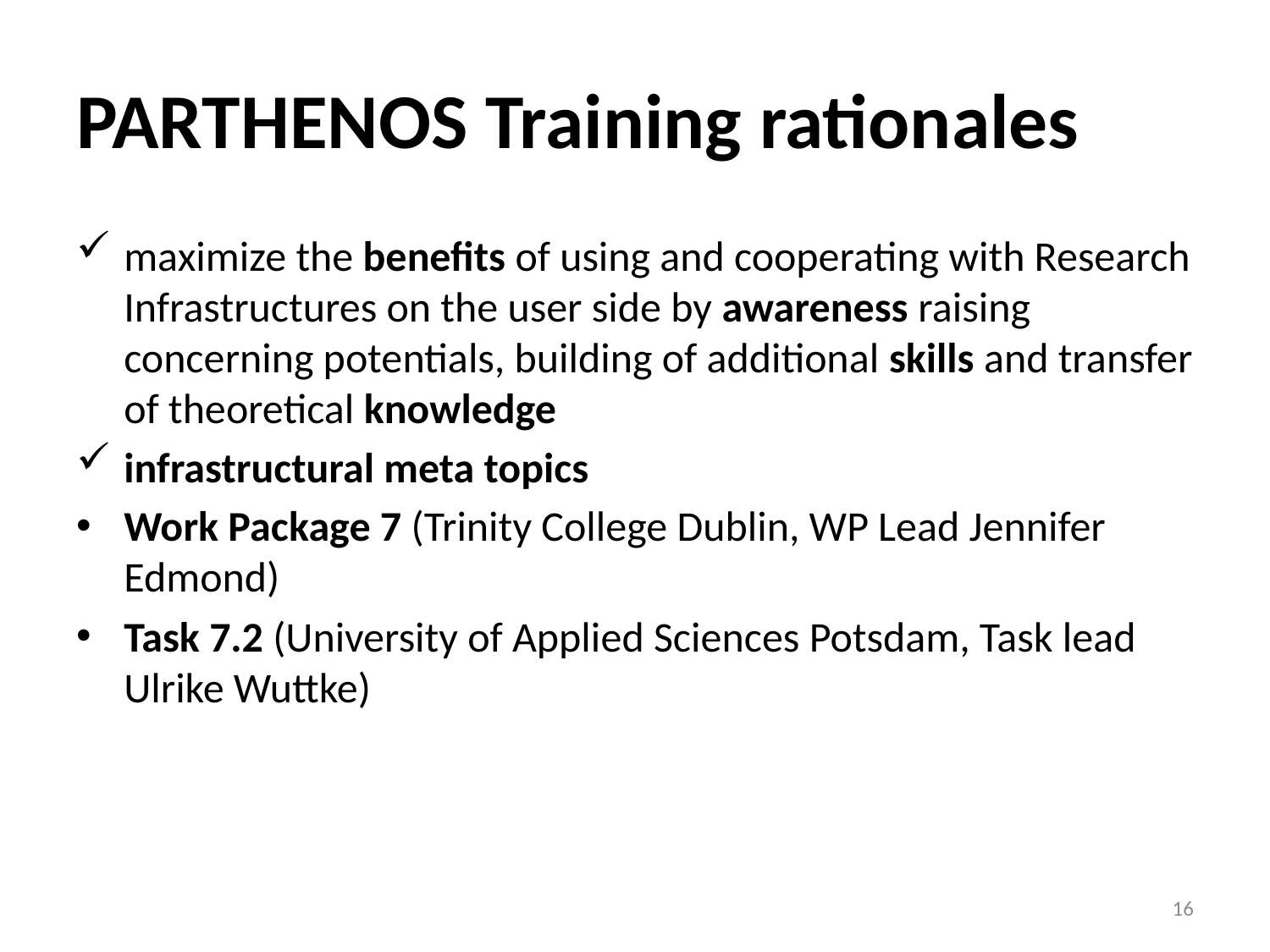

# PARTHENOS Training rationales
maximize the benefits of using and cooperating with Research Infrastructures on the user side by awareness raising concerning potentials, building of additional skills and transfer of theoretical knowledge
infrastructural meta topics
Work Package 7 (Trinity College Dublin, WP Lead Jennifer Edmond)
Task 7.2 (University of Applied Sciences Potsdam, Task lead Ulrike Wuttke)
16